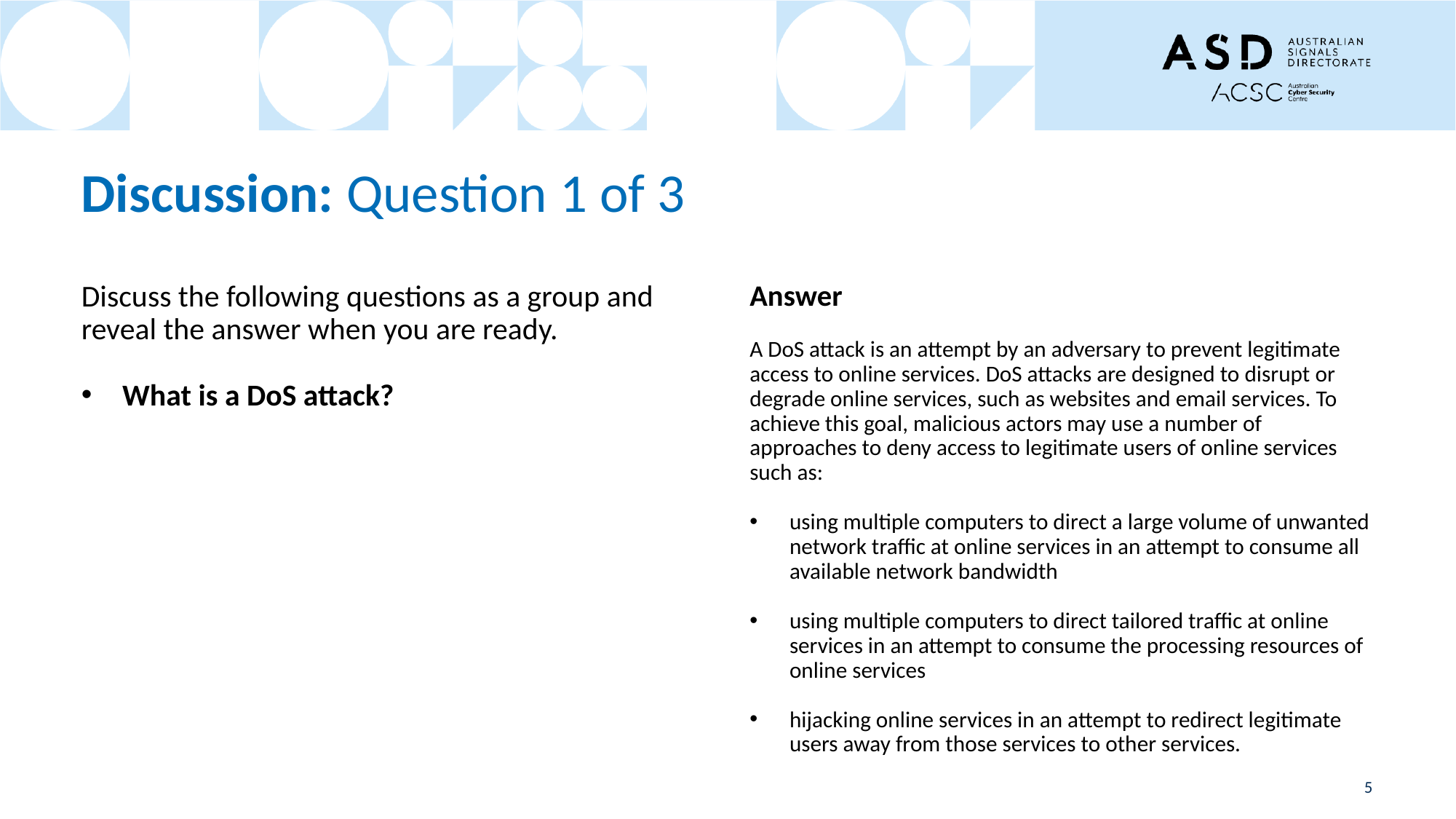

# Discussion: Question 1 of 3
Discuss the following questions as a group and reveal the answer when you are ready.
What is a DoS attack?
Answer
A DoS attack is an attempt by an adversary to prevent legitimate access to online services. DoS attacks are designed to disrupt or degrade online services, such as websites and email services. To achieve this goal, malicious actors may use a number of approaches to deny access to legitimate users of online services such as:
using multiple computers to direct a large volume of unwanted network traffic at online services in an attempt to consume all available network bandwidth
using multiple computers to direct tailored traffic at online services in an attempt to consume the processing resources of online services
hijacking online services in an attempt to redirect legitimate users away from those services to other services.
5